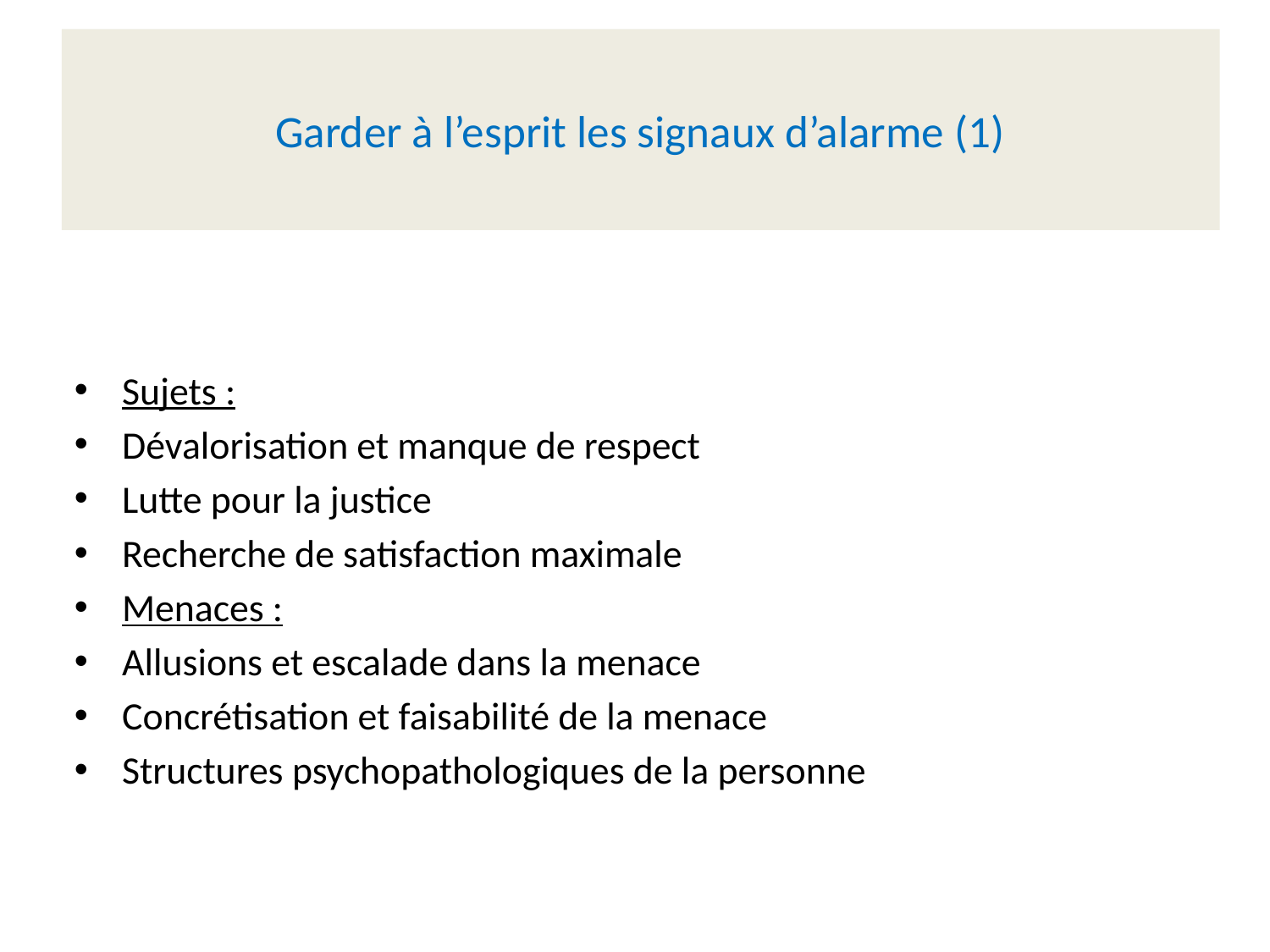

# Garder à l’esprit les signaux d’alarme (1)
Sujets :
Dévalorisation et manque de respect
Lutte pour la justice
Recherche de satisfaction maximale
Menaces :
Allusions et escalade dans la menace
Concrétisation et faisabilité de la menace
Structures psychopathologiques de la personne